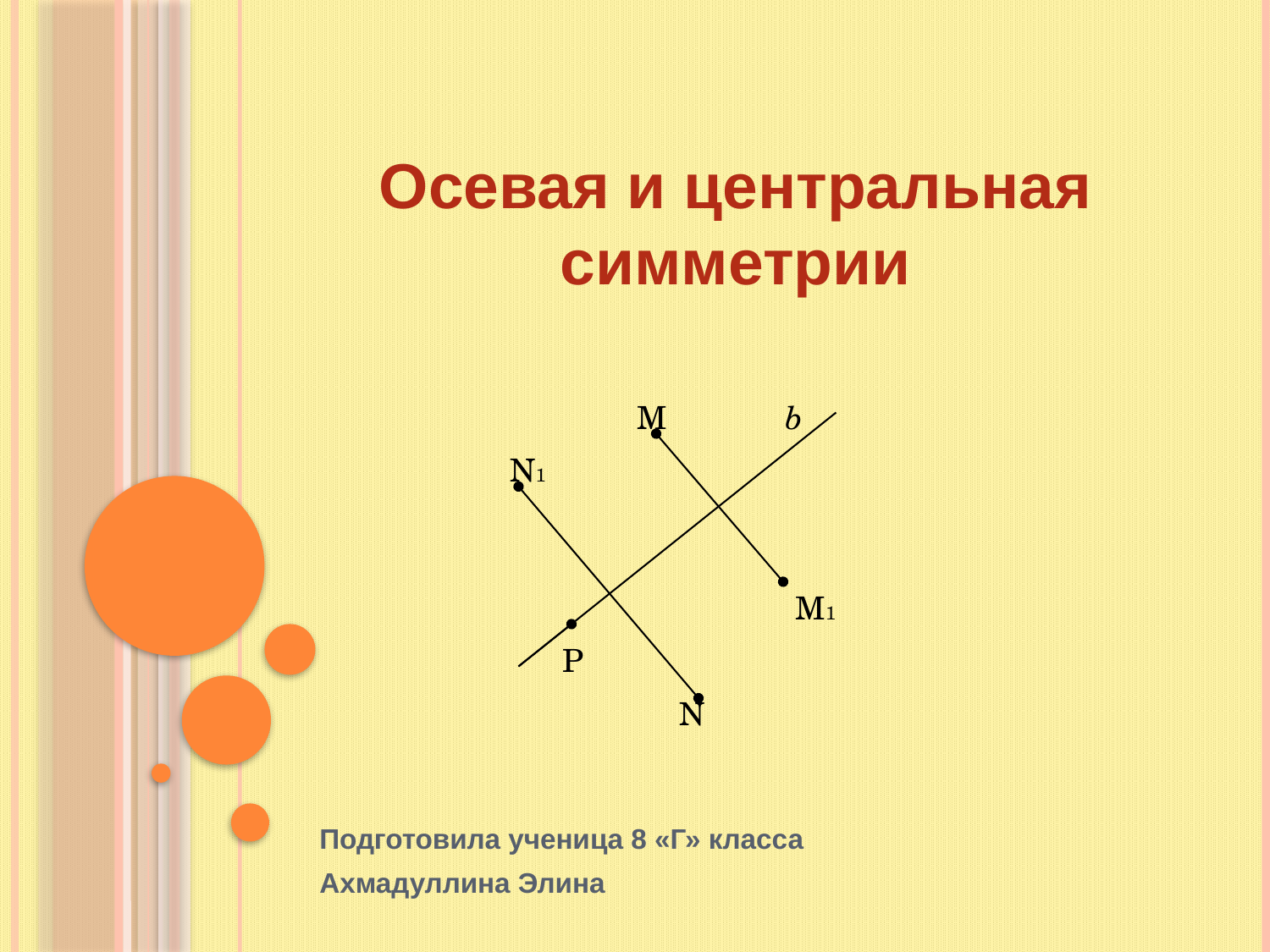

# Осевая и центральная симметрии
M
b
N1
M1
P
N
Подготовила ученица 8 «Г» класса
Ахмадуллина Элина